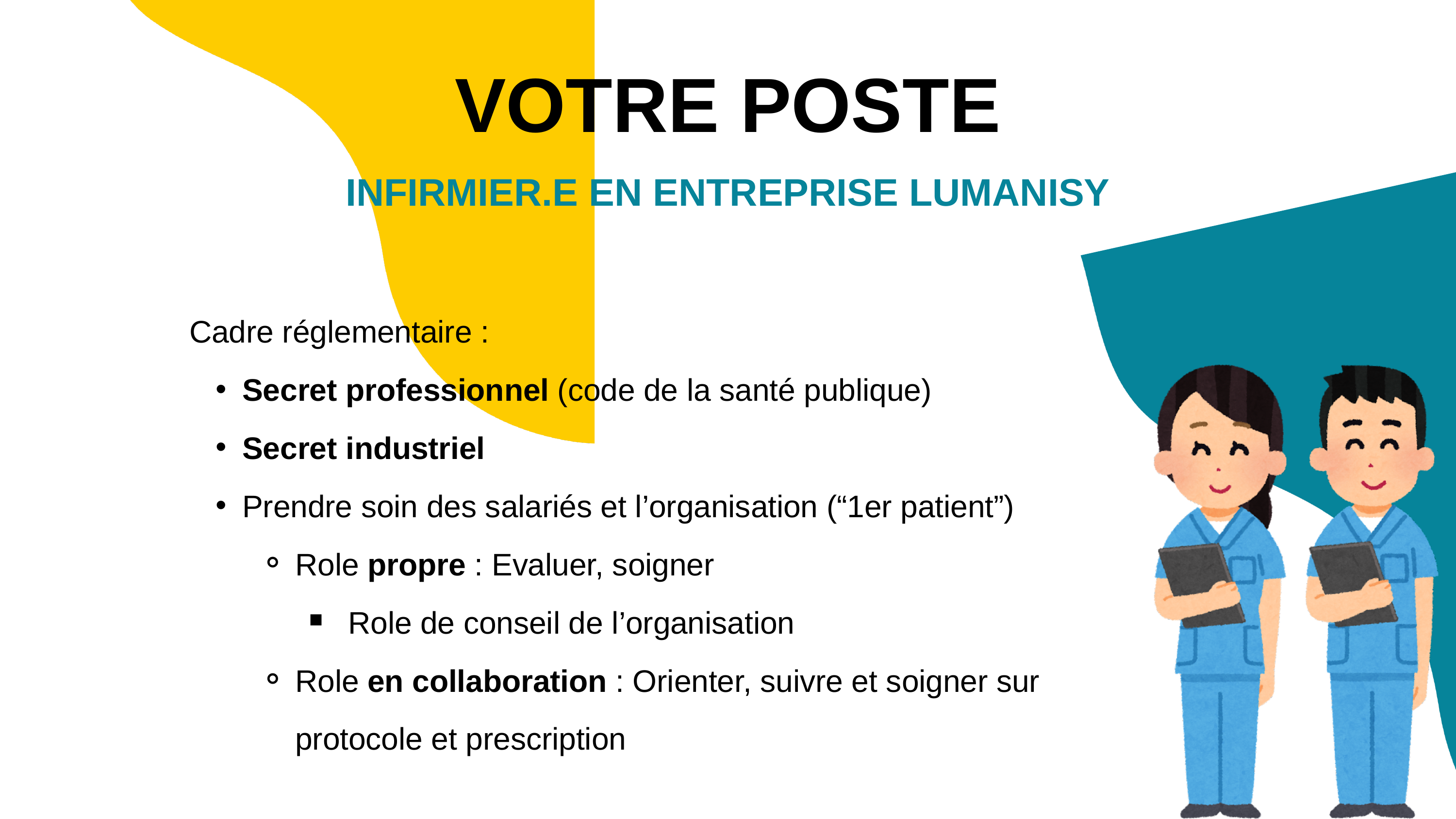

VOTRE POSTE
INFIRMIER.E EN ENTREPRISE LUMANISY

Cadre réglementaire :
Secret professionnel (code de la santé publique)
Secret industriel
Prendre soin des salariés et l’organisation (“1er patient”)
Role propre : Evaluer, soigner
Role de conseil de l’organisation
Role en collaboration : Orienter, suivre et soigner sur protocole et prescription